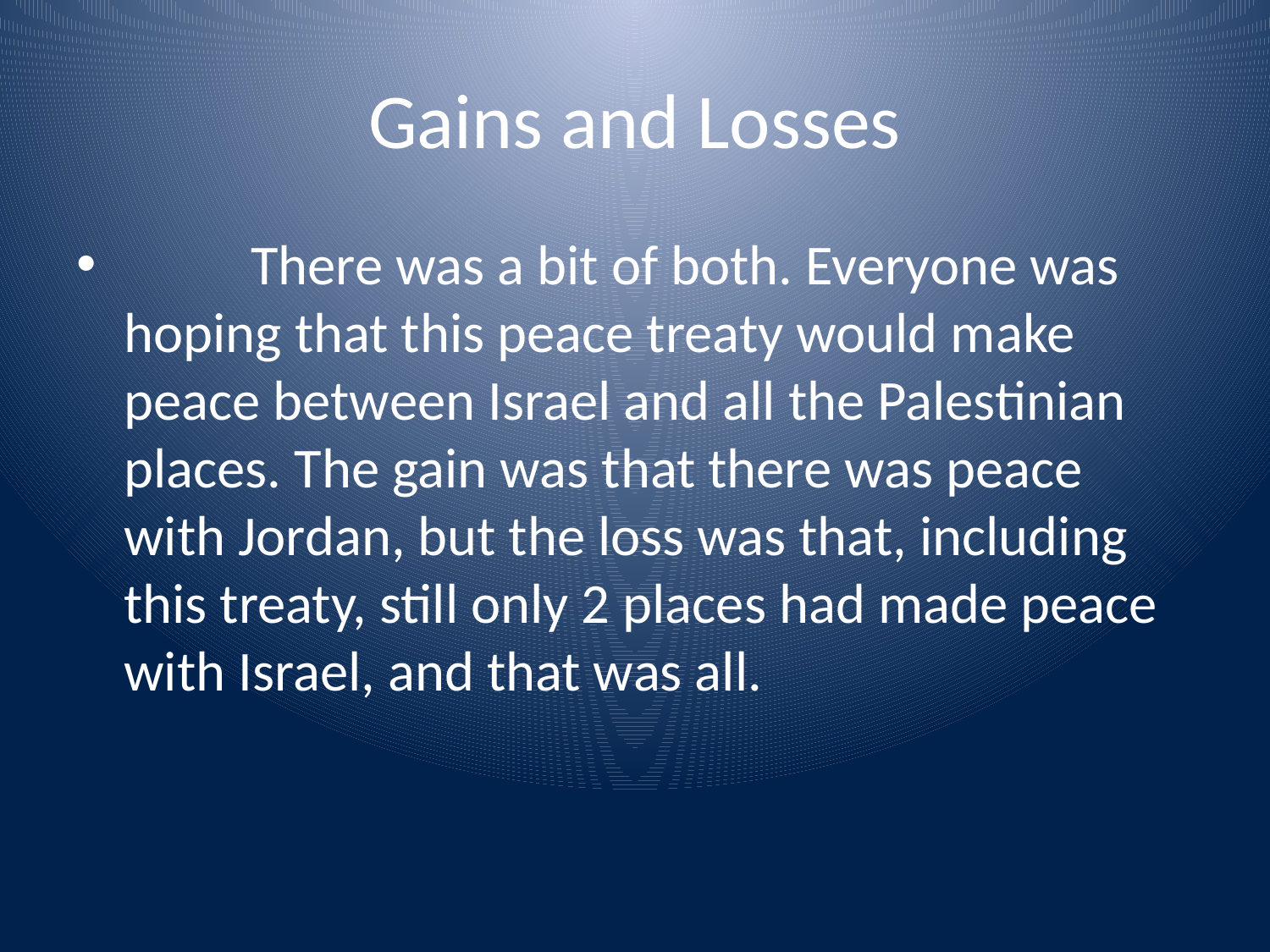

# Gains and Losses
	There was a bit of both. Everyone was hoping that this peace treaty would make peace between Israel and all the Palestinian places. The gain was that there was peace with Jordan, but the loss was that, including this treaty, still only 2 places had made peace with Israel, and that was all.